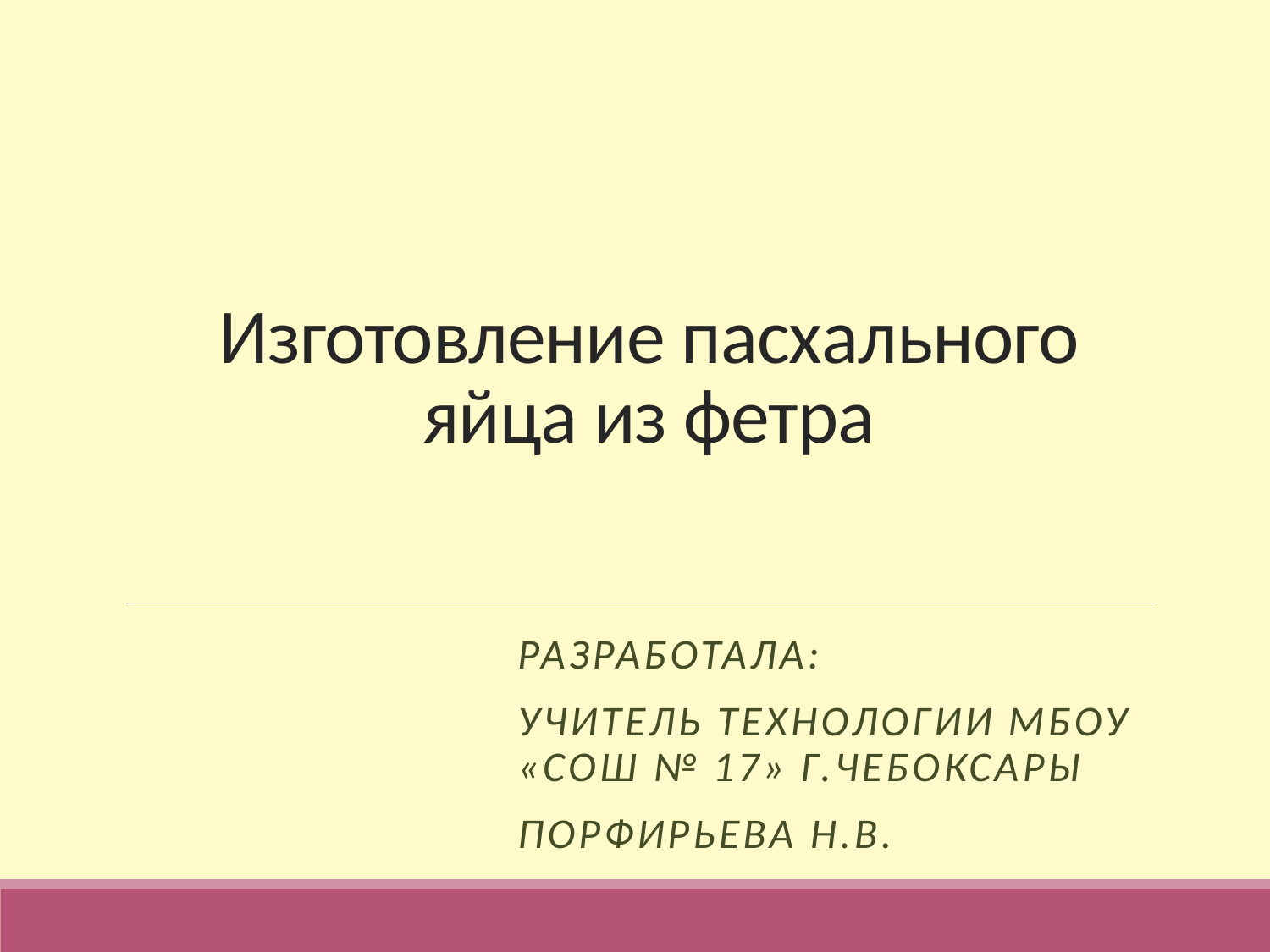

# Изготовление пасхального яйца из фетра

Разработала:
Учитель технологии МБОУ «СОШ № 17» г.Чебоксары
Порфирьева Н.В.